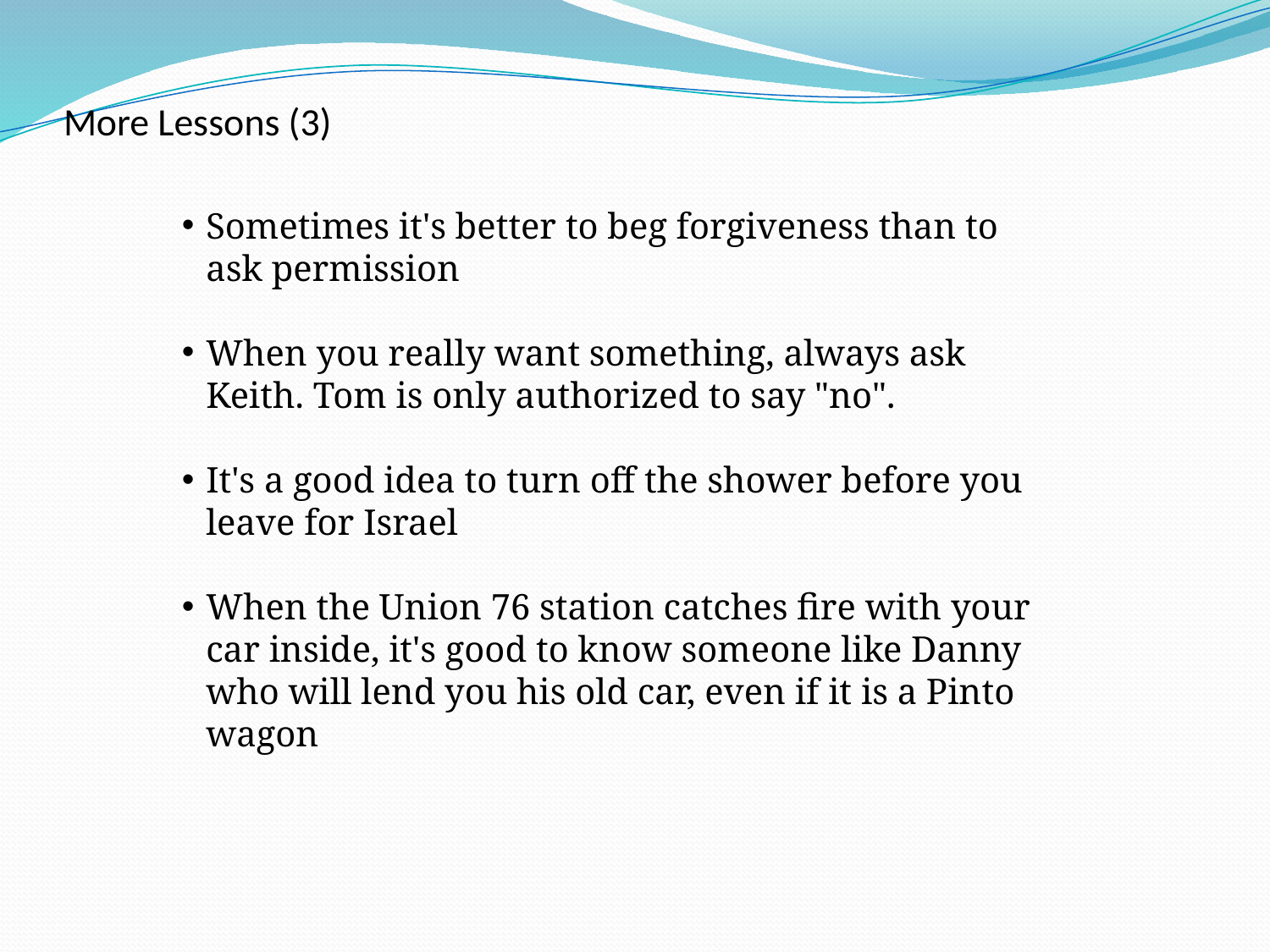

# More Lessons (3)

Sometimes it's better to beg forgiveness than to ask permission

When you really want something, always ask Keith. Tom is only authorized to say "no".

It's a good idea to turn off the shower before you leave for Israel

When the Union 76 station catches fire with your car inside, it's good to know someone like Danny who will lend you his old car, even if it is a Pinto wagon